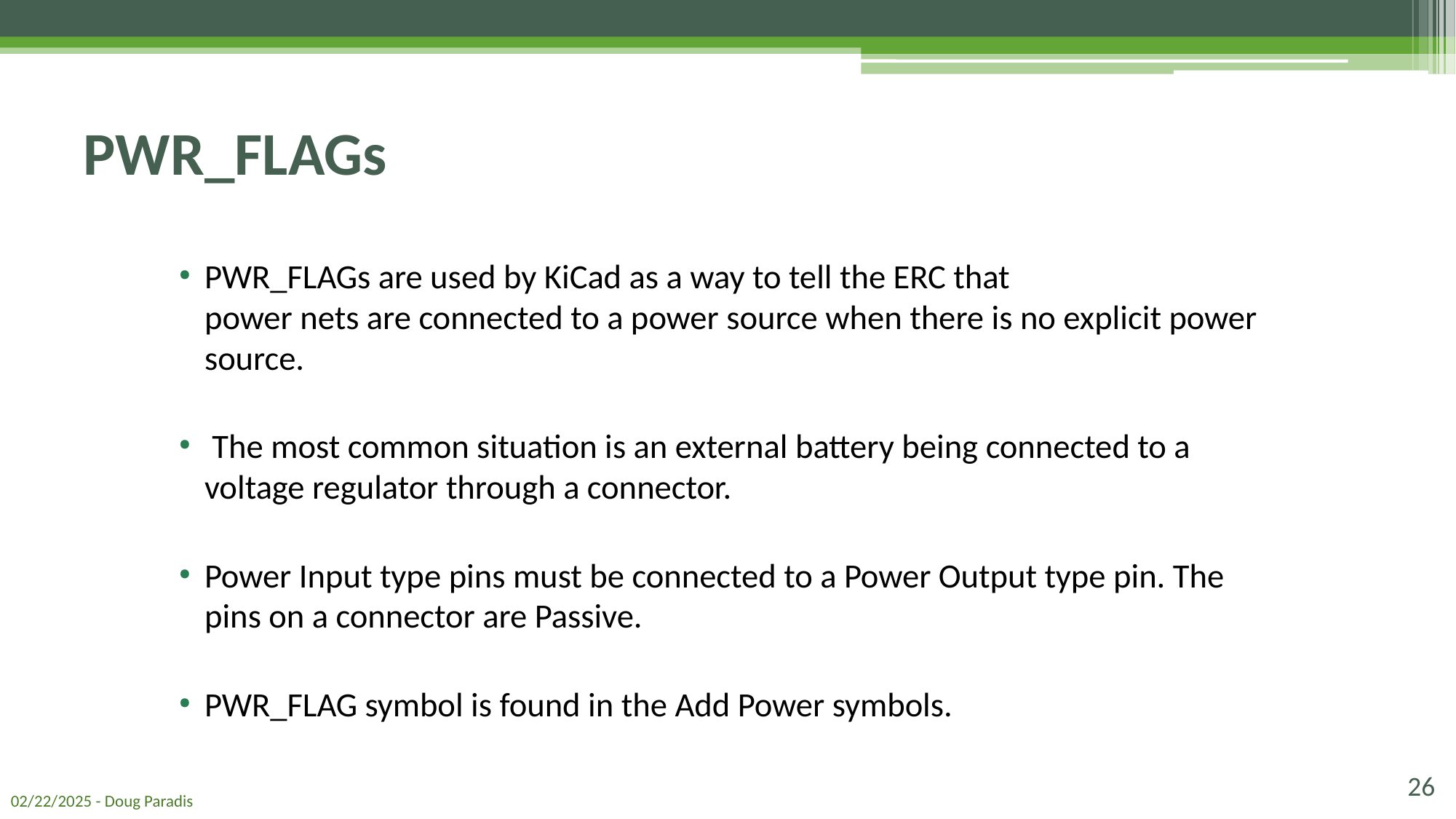

# PWR_FLAGs

PWR_FLAGs are used by KiCad as a way to tell the ERC that
power nets are connected to a power source when there is no explicit power source.

 The most common situation is an external battery being connected to a voltage regulator through a connector.

Power Input type pins must be connected to a Power Output type pin. The pins on a connector are Passive.

PWR_FLAG symbol is found in the Add Power symbols.
26
02/22/2025 - Doug Paradis